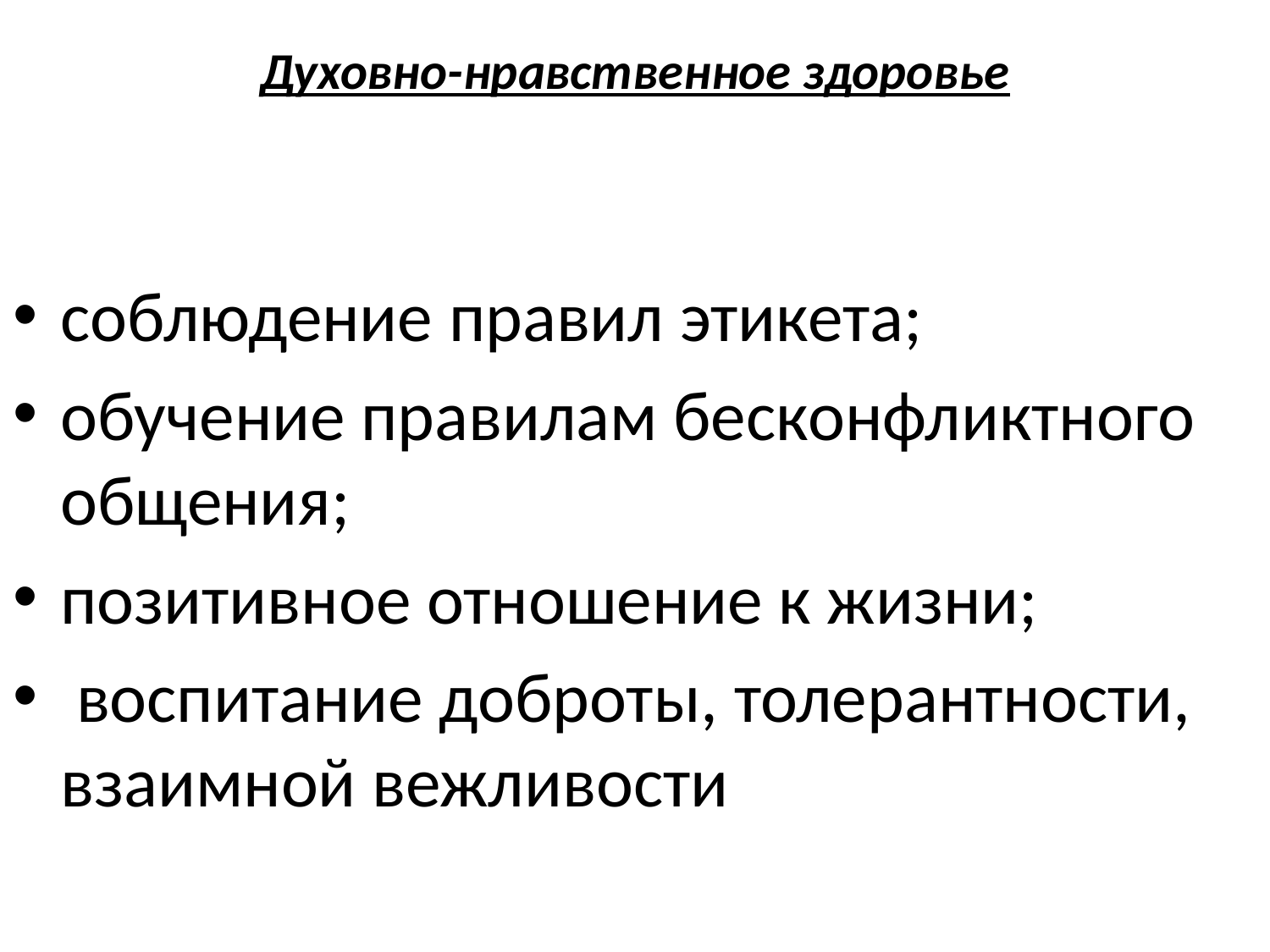

# Духовно-нравственное здоровье

соблюдение правил этикета;
обучение правилам бесконфликтного общения;
позитивное отношение к жизни;
 воспитание доброты, толерантности, взаимной вежливости